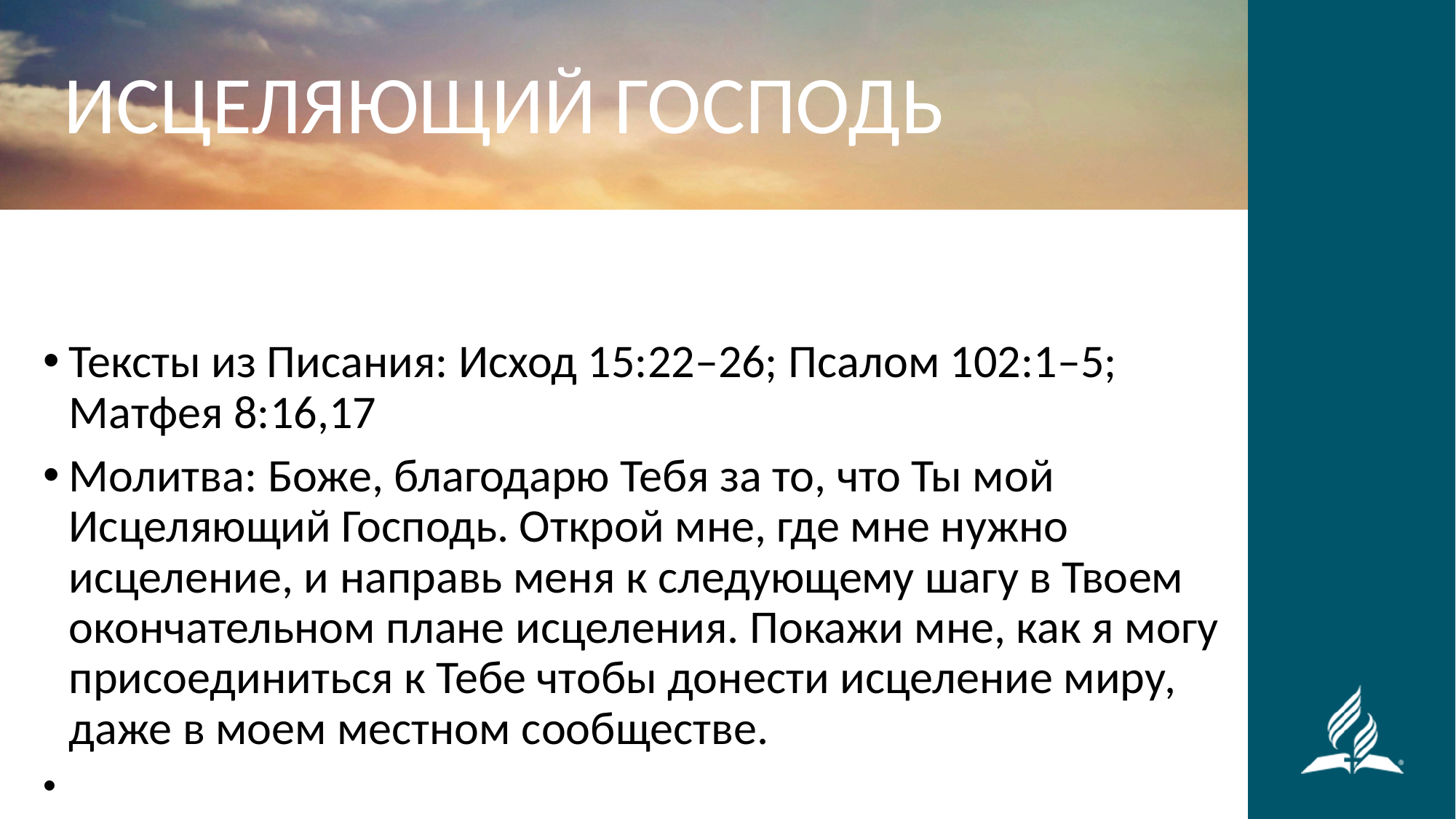

ИСЦЕЛЯЮЩИЙ ГОСПОДЬ

Тексты из Писания: Исход 15:22–26; Псалом 102:1–5; Матфея 8:16,17
Молитва: Боже, благодарю Тебя за то, что Ты мой Исцеляющий Господь. Открой мне, где мне нужно исцеление, и направь меня к следующему шагу в Твоем окончательном плане исцеления. Покажи мне, как я могу присоединиться к Тебе чтобы донести исцеление миру, даже в моем местном сообществе.